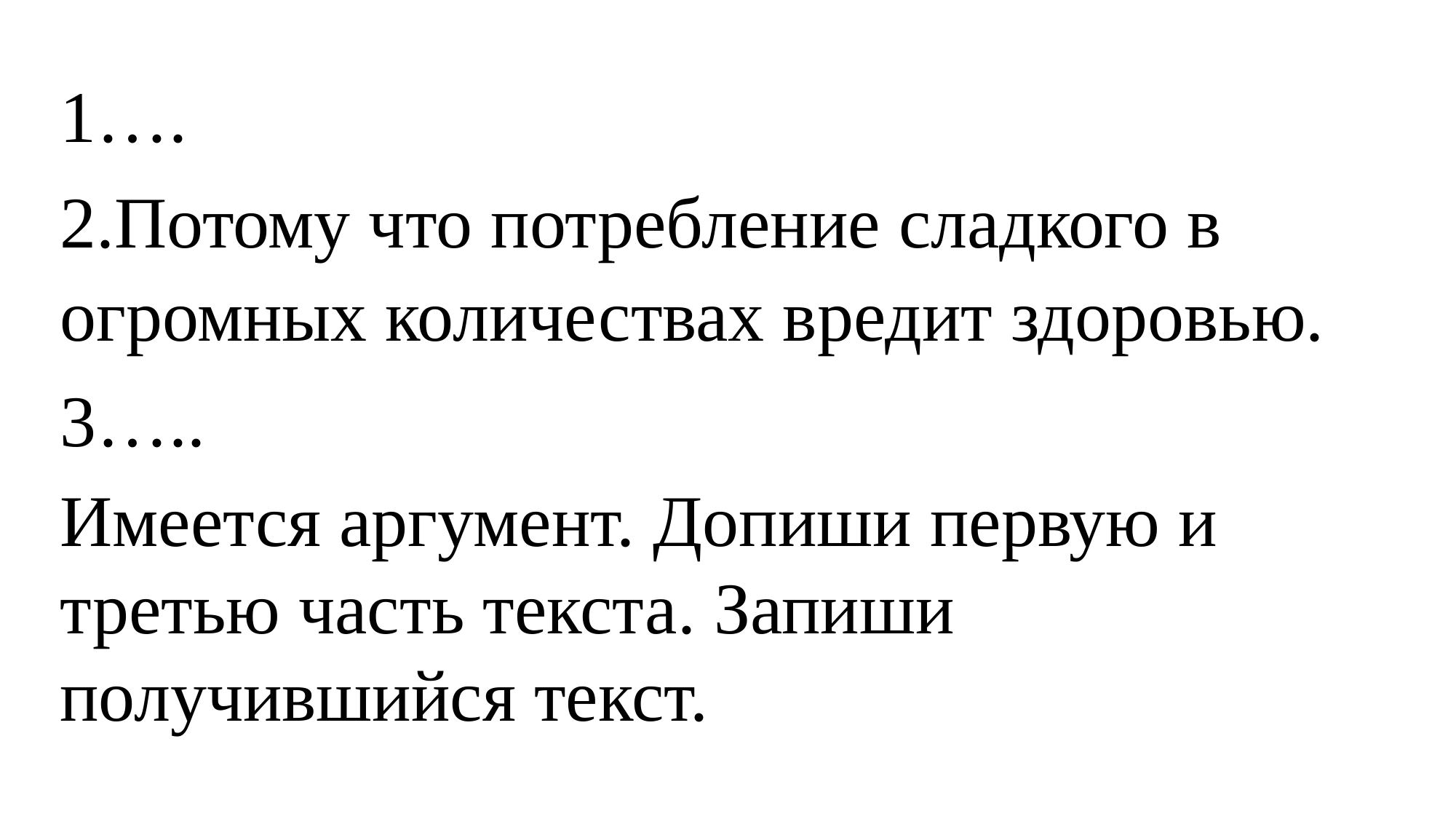

1….
2.Потому что потребление сладкого в огромных количествах вредит здоровью.
3…..
Имеется аргумент. Допиши первую и третью часть текста. Запиши получившийся текст.